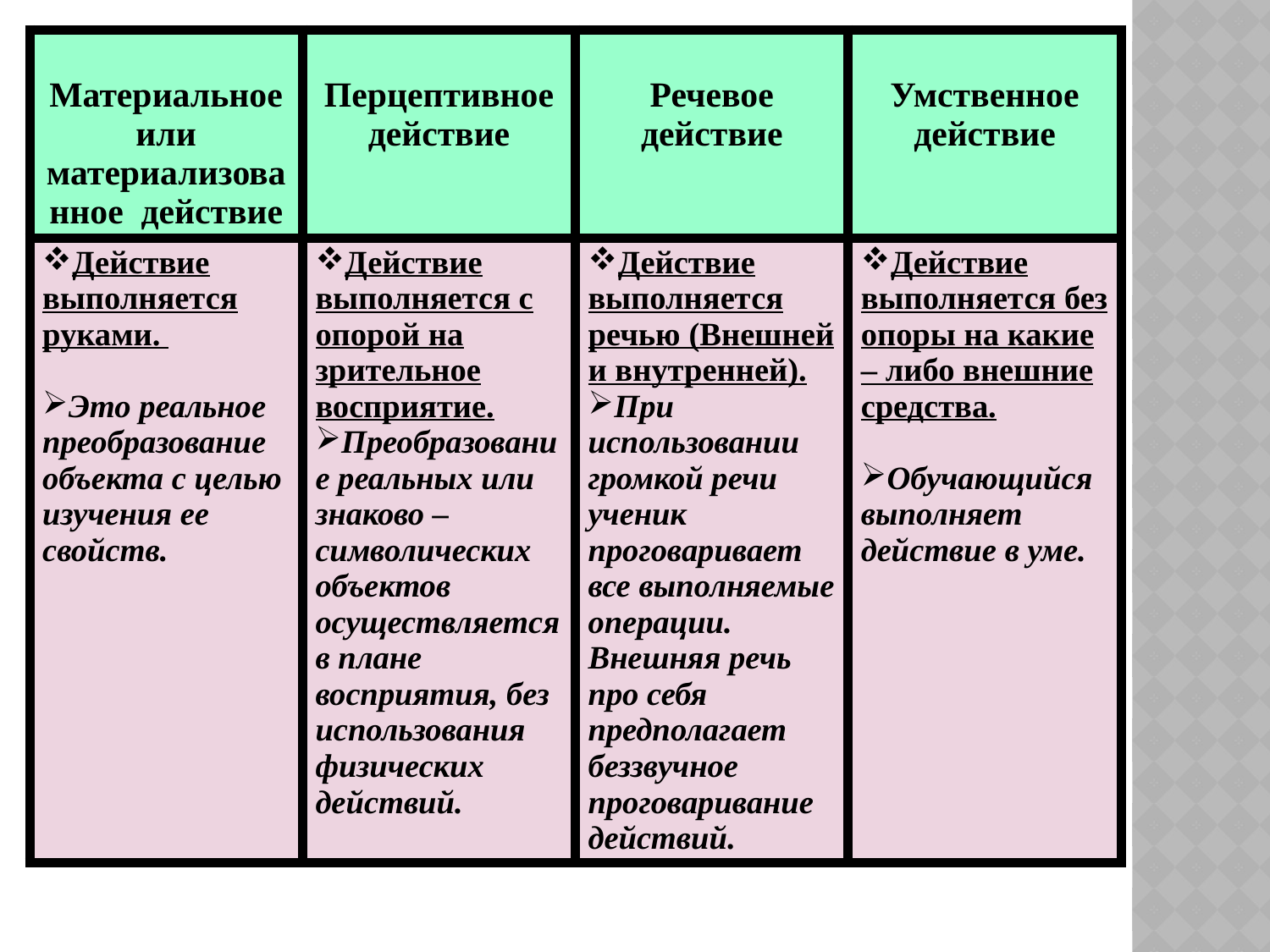

| Материальное или материализованное действие | Перцептивное действие | Речевое действие | Умственное действие |
| --- | --- | --- | --- |
| Действие выполняется руками. Это реальное преобразование объекта с целью изучения ее свойств. | Действие выполняется с опорой на зрительное восприятие. Преобразование реальных или знаково – символических объектов осуществляется в плане восприятия, без использования физических действий. | Действие выполняется речью (Внешней и внутренней). При использовании громкой речи ученик проговаривает все выполняемые операции. Внешняя речь про себя предполагает беззвучное проговаривание действий. | Действие выполняется без опоры на какие – либо внешние средства. Обучающийся выполняет действие в уме. |